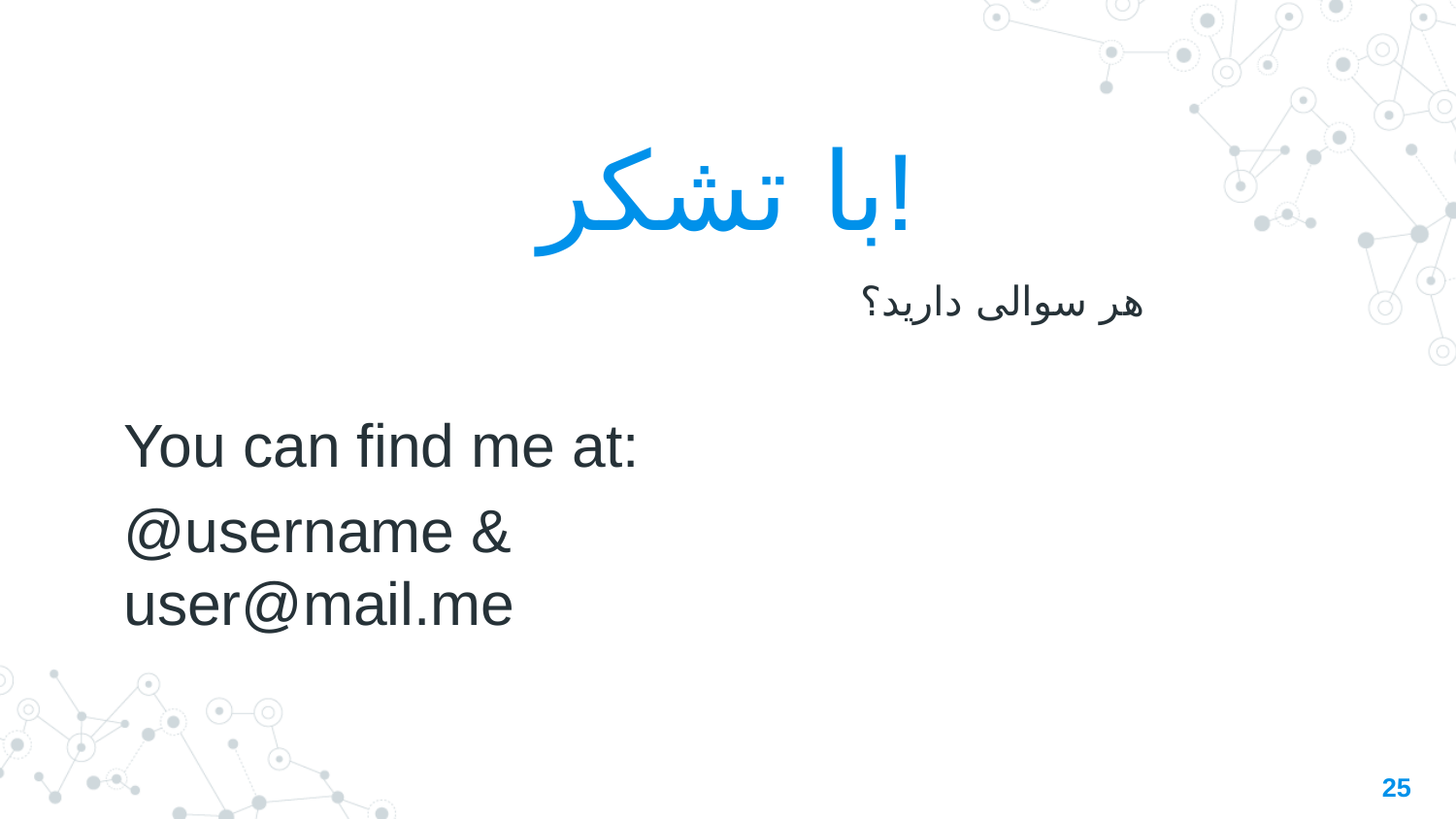

با تشکر!
هر سوالی دارید؟
You can find me at:
@username & user@mail.me
25